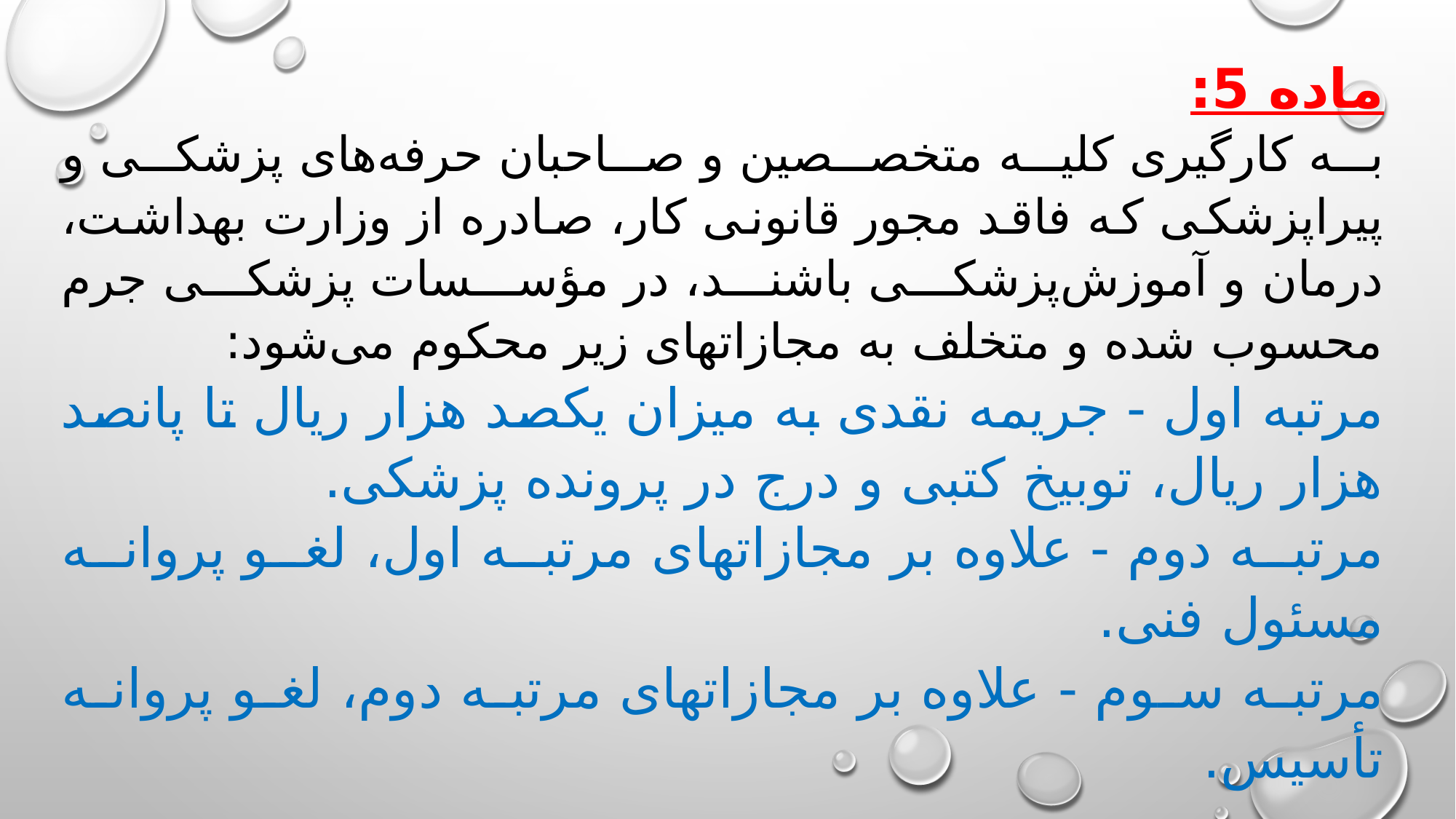

‌ماده 5:
به کارگیری کلیه متخصصین و صاحبان حرفه‌های پزشکی و پیراپزشکی که فاقد مجور قانونی کار، صادره از وزارت بهداشت، درمان و آموزش‌پزشکی باشند، در مؤسسات پزشکی جرم محسوب شده و متخلف به مجازاتهای زیر محکوم می‌شود:
‌مرتبه اول - جریمه نقدی به میزان یکصد هزار ریال تا پانصد هزار ریال، توبیخ کتبی و درج در پرونده پزشکی.
‌مرتبه دوم - علاوه بر مجازاتهای مرتبه اول، لغو پروانه مسئول فنی.
‌مرتبه سوم - علاوه بر مجازاتهای مرتبه دوم، لغو پروانه تأسیس.